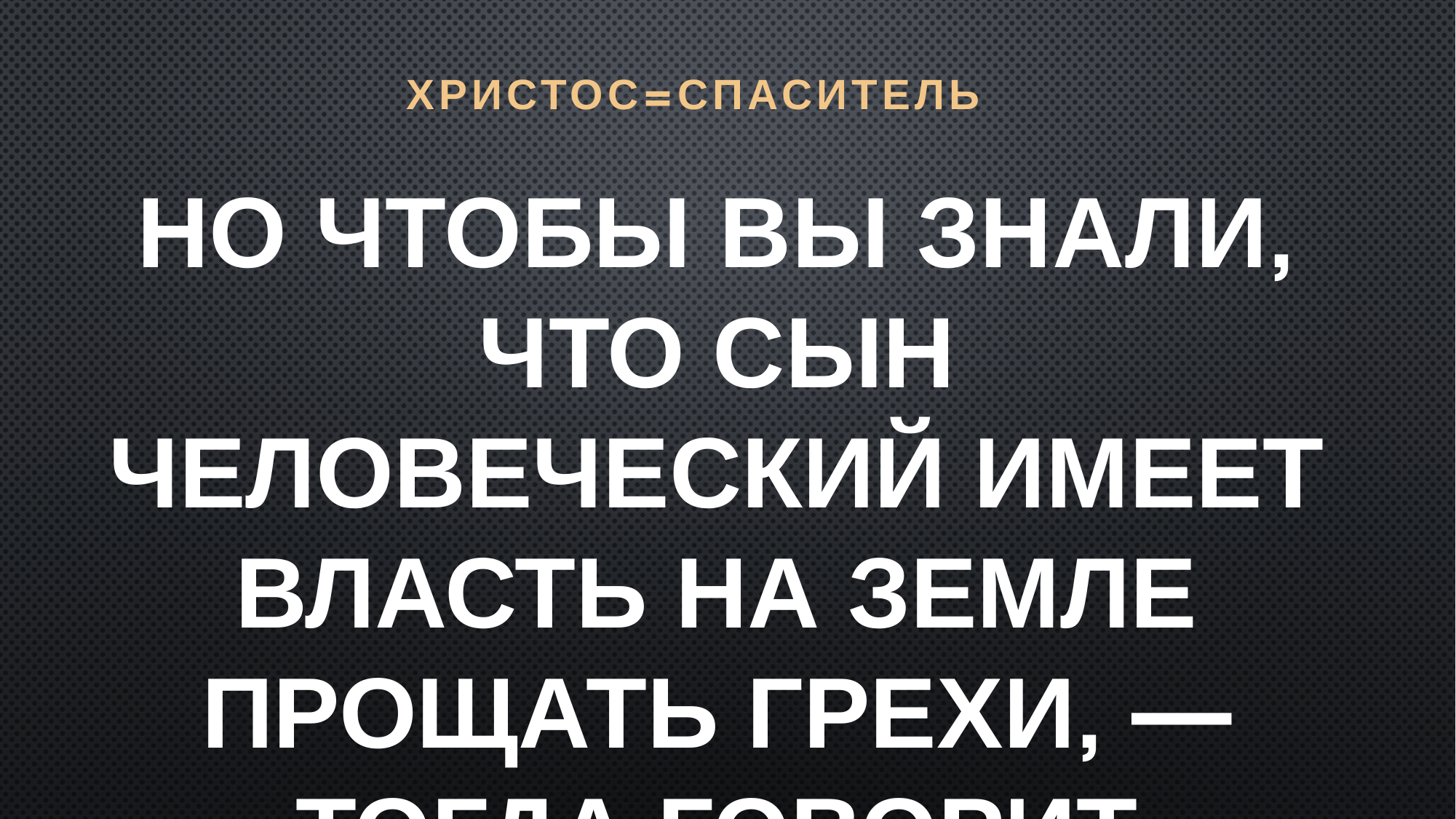

ХРИСТОС=СПАСИТЕЛЬ
Но чтобы вы знали, что Сын Человеческий имеет власть на земле прощать грехи, — тогда говорит расслабленному: